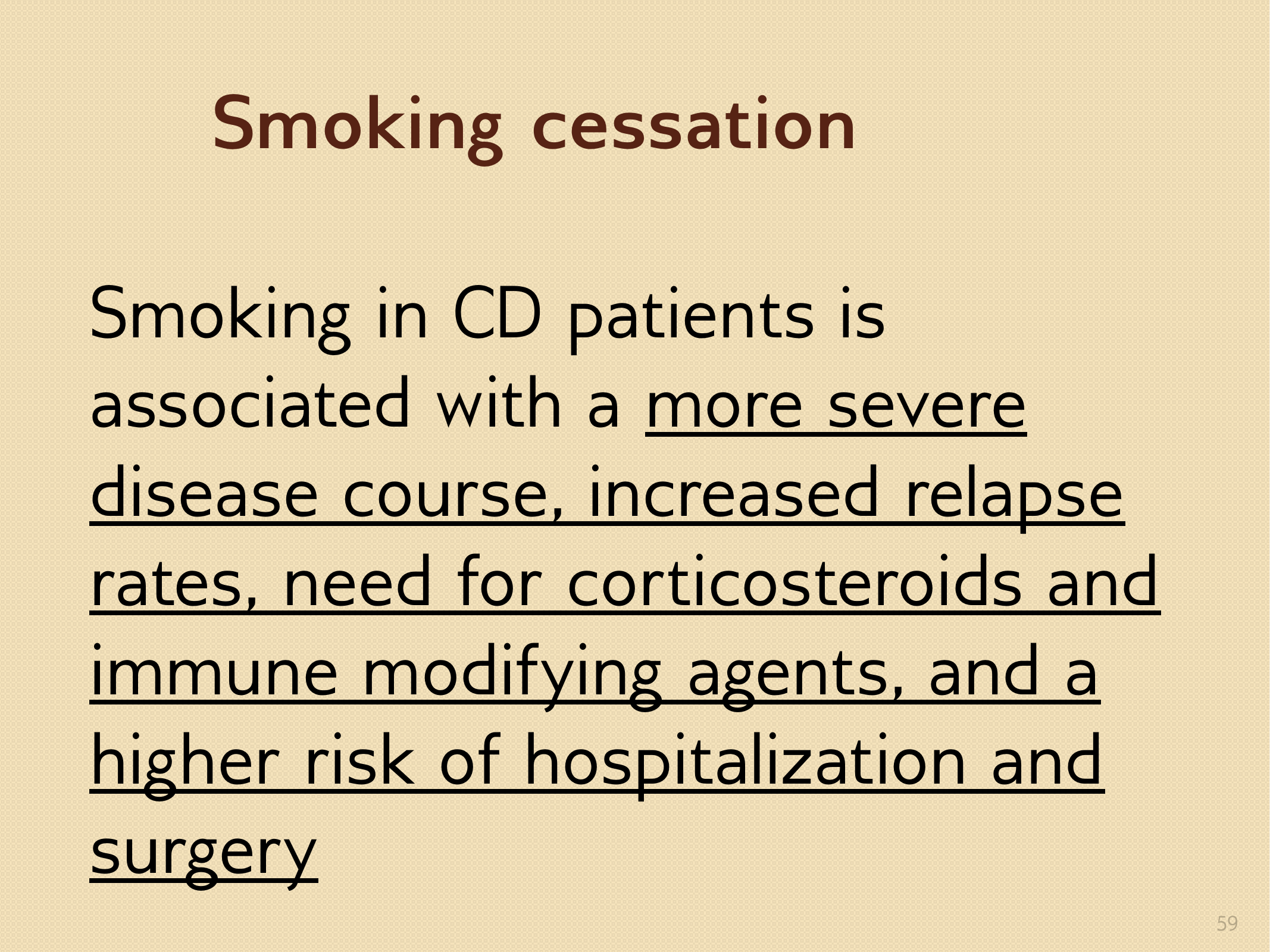

# Smoking cessation
Smoking in CD patients is associated with a more severe disease course, increased relapse rates, need for corticosteroids and immune modifying agents, and a higher risk of hospitalization and surgery
59